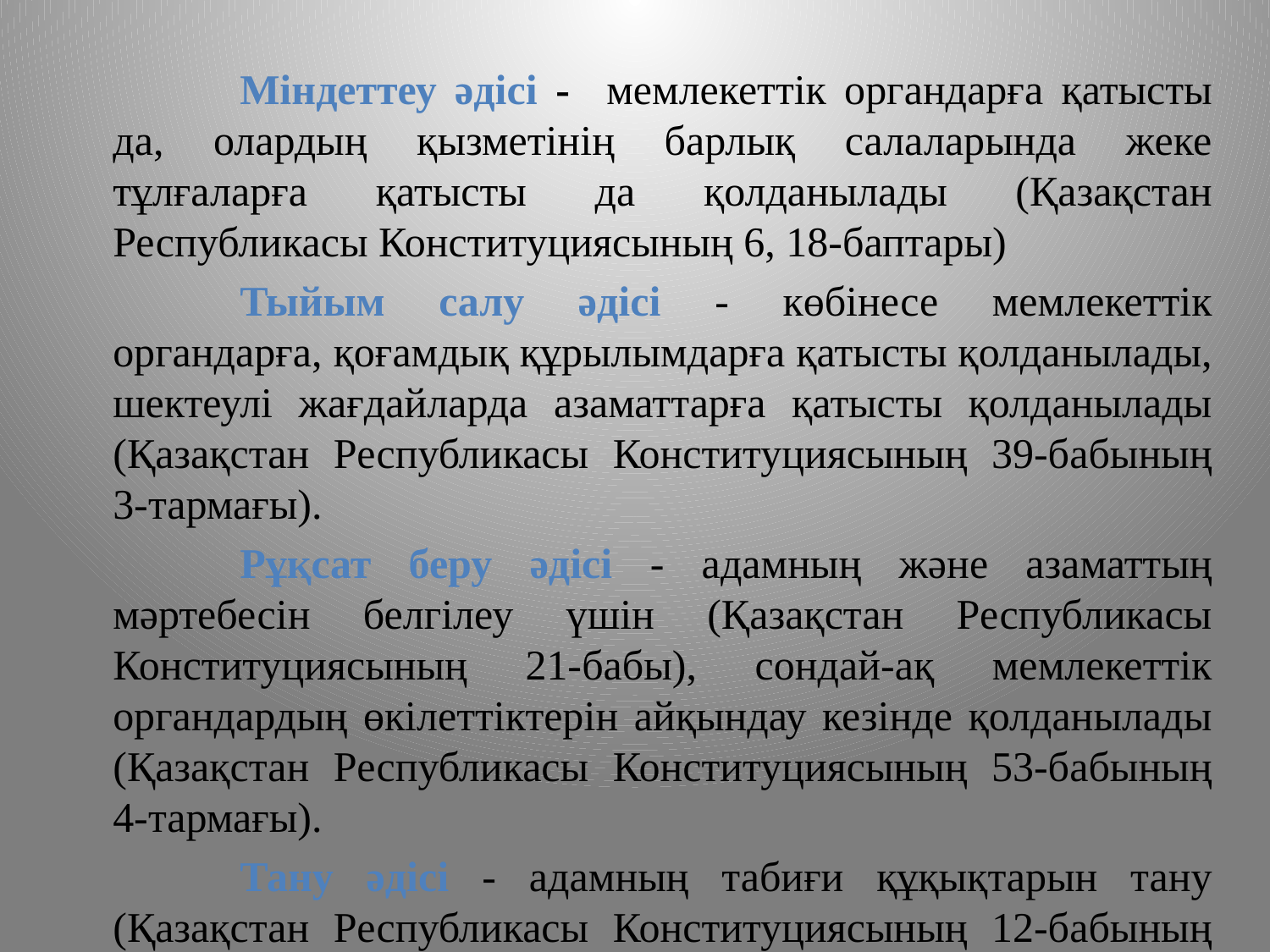

Міндеттеу әдісі -  мемлекеттік органдарға қатысты да, олардың қызметінің барлық салаларында жеке тұлғаларға қатысты да қолданылады (Қазақстан Республикасы Конституциясының 6, 18-баптары)
	Тыйым салу әдісі - көбінесе мемлекеттік органдарға, қоғамдық құрылымдарға қатысты қолданылады, шектеулі жағдайларда азаматтарға қатысты қолданылады (Қазақстан Республикасы Конституциясының 39-бабының 3-тармағы).
	Рұқсат беру әдісі - адамның және азаматтың мәртебесін белгілеу үшін (Қазақстан Республикасы Конституциясының 21-бабы), сондай-ақ мемлекеттік органдардың өкілеттіктерін айқындау кезінде қолданылады (Қазақстан Республикасы Конституциясының 53-бабының 4-тармағы).
	Тану әдісі - адамның табиғи құқықтарын тану (Қазақстан Республикасы Конституциясының 12-бабының 2-тармағы).